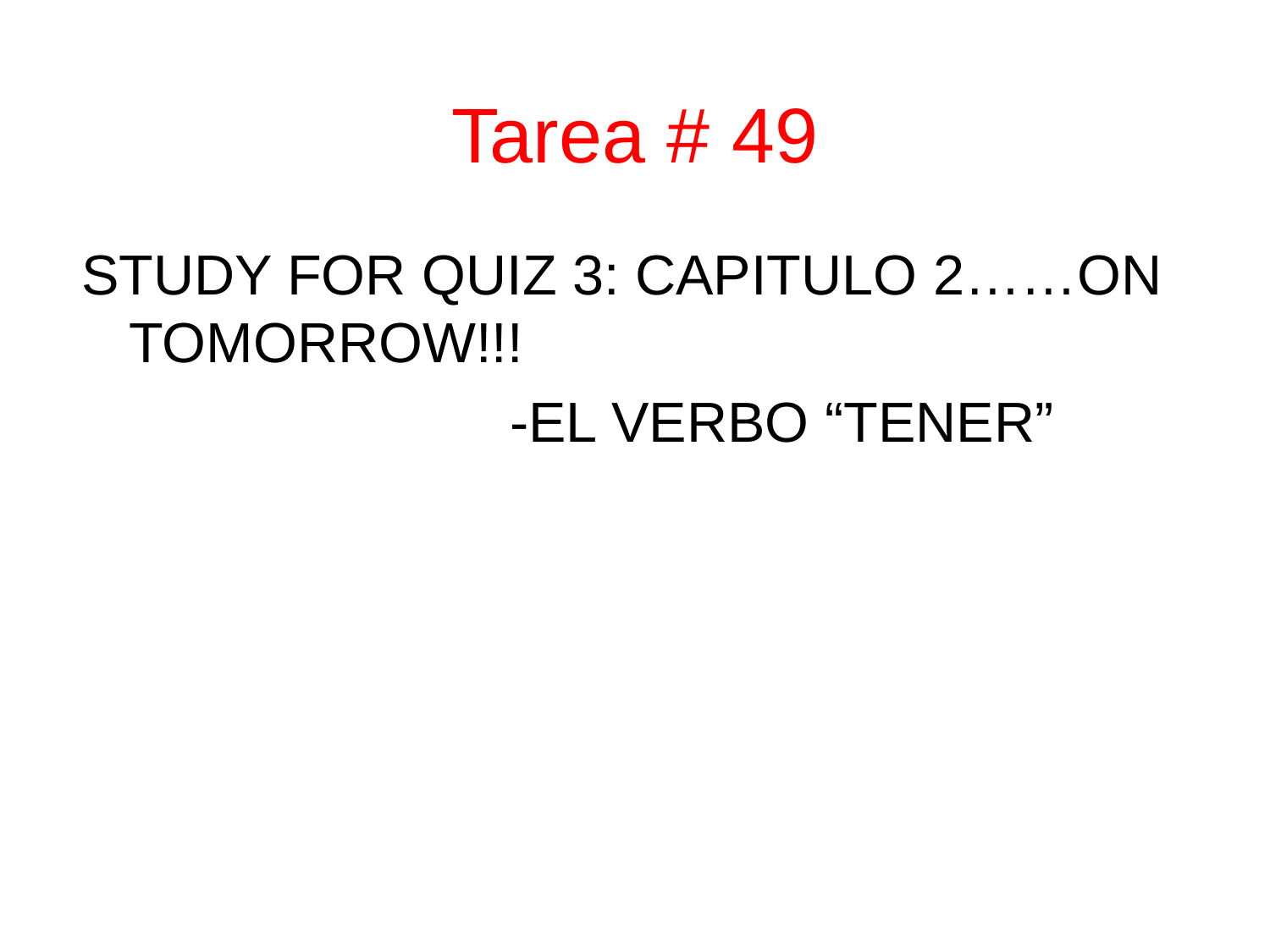

Tarea # 49
STUDY FOR QUIZ 3: CAPITULO 2……ON TOMORROW!!!
				-EL VERBO “TENER”